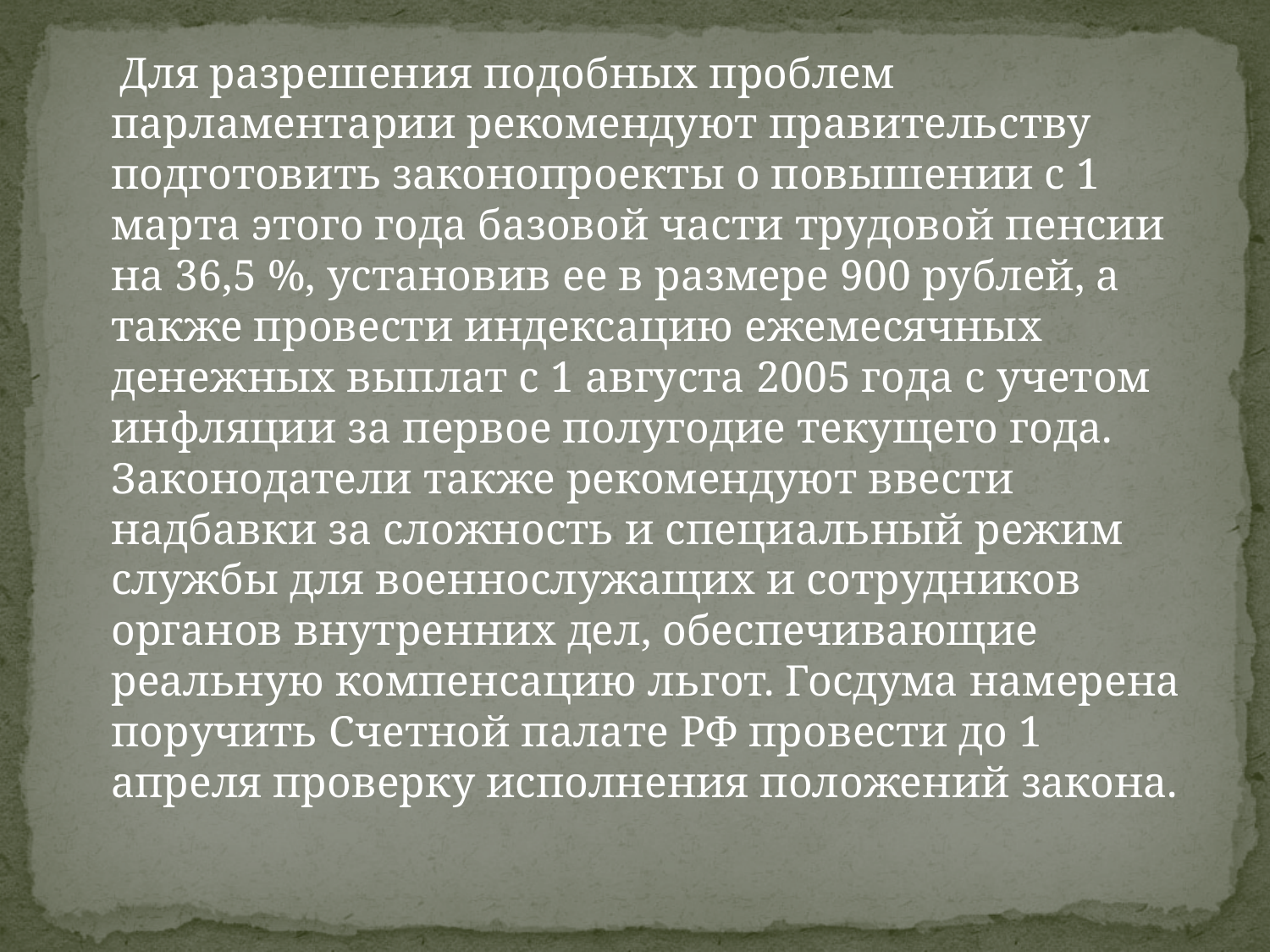

Для разрешения подобных проблем парламентарии рекомендуют правительству подготовить законопроекты о повышении с 1 марта этого года базовой части трудовой пенсии на 36,5 %, установив ее в размере 900 рублей, а также провести индексацию ежемесячных денежных выплат с 1 августа 2005 года с учетом инфляции за первое полугодие текущего года. Законодатели также рекомендуют ввести надбавки за сложность и специальный режим службы для военнослужащих и сотрудников органов внутренних дел, обеспечивающие реальную компенсацию льгот. Госдума намерена поручить Счетной палате РФ провести до 1 апреля проверку исполнения положений закона.